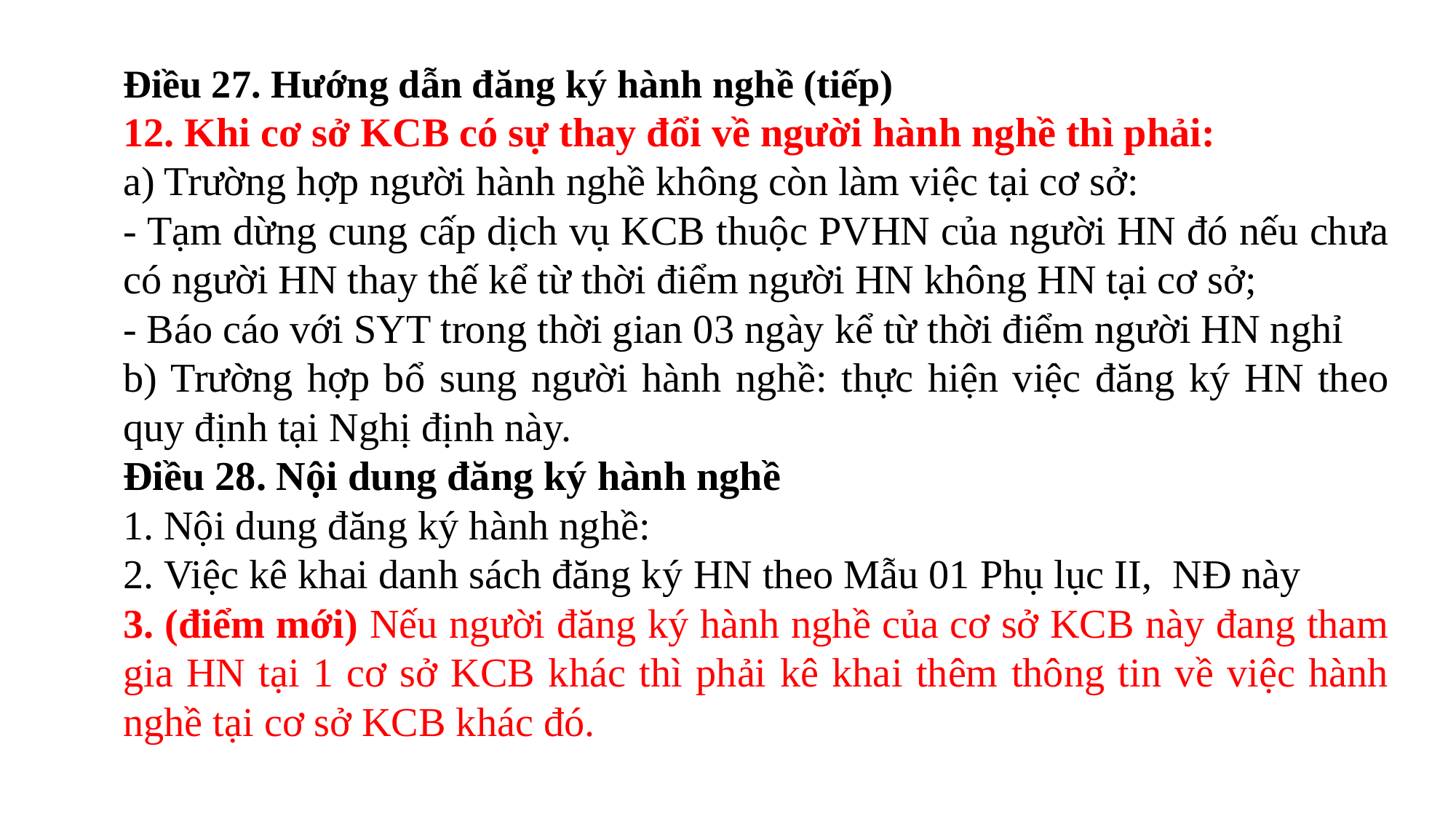

Điều 27. Hướng dẫn đăng ký hành nghề (tiếp)
12. Khi cơ sở KCB có sự thay đổi về người hành nghề thì phải:
a) Trường hợp người hành nghề không còn làm việc tại cơ sở:
- Tạm dừng cung cấp dịch vụ KCB thuộc PVHN của người HN đó nếu chưa có người HN thay thế kể từ thời điểm người HN không HN tại cơ sở;
- Báo cáo với SYT trong thời gian 03 ngày kể từ thời điểm người HN nghỉ
b) Trường hợp bổ sung người hành nghề: thực hiện việc đăng ký HN theo quy định tại Nghị định này.
Điều 28. Nội dung đăng ký hành nghề
1. Nội dung đăng ký hành nghề:
2. Việc kê khai danh sách đăng ký HN theo Mẫu 01 Phụ lục II,  NĐ này
3. (điểm mới) Nếu người đăng ký hành nghề của cơ sở KCB này đang tham gia HN tại 1 cơ sở KCB khác thì phải kê khai thêm thông tin về việc hành nghề tại cơ sở KCB khác đó.